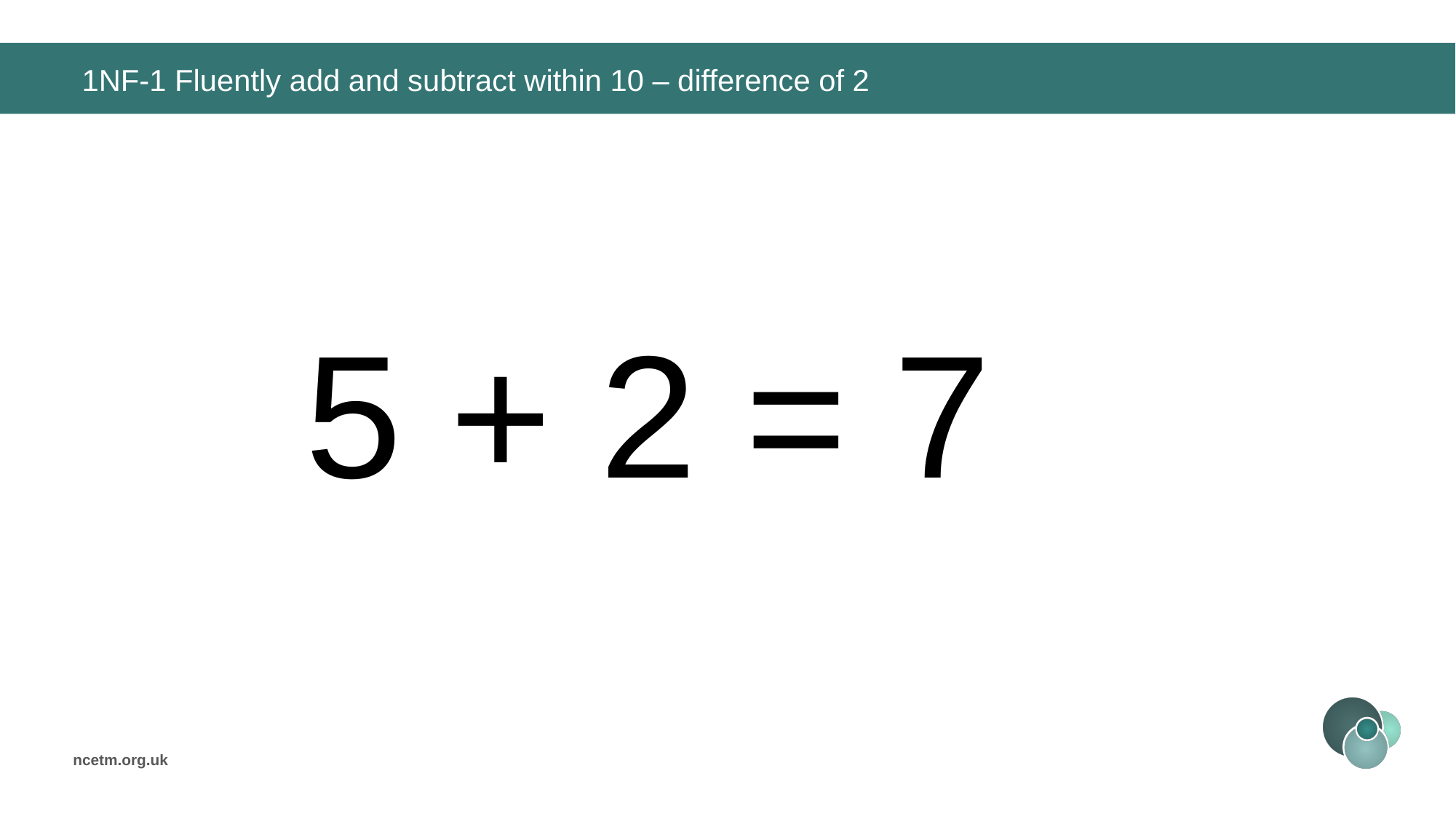

# 1NF-1 Fluently add and subtract within 10 – difference of 2
5 + 2 =
7